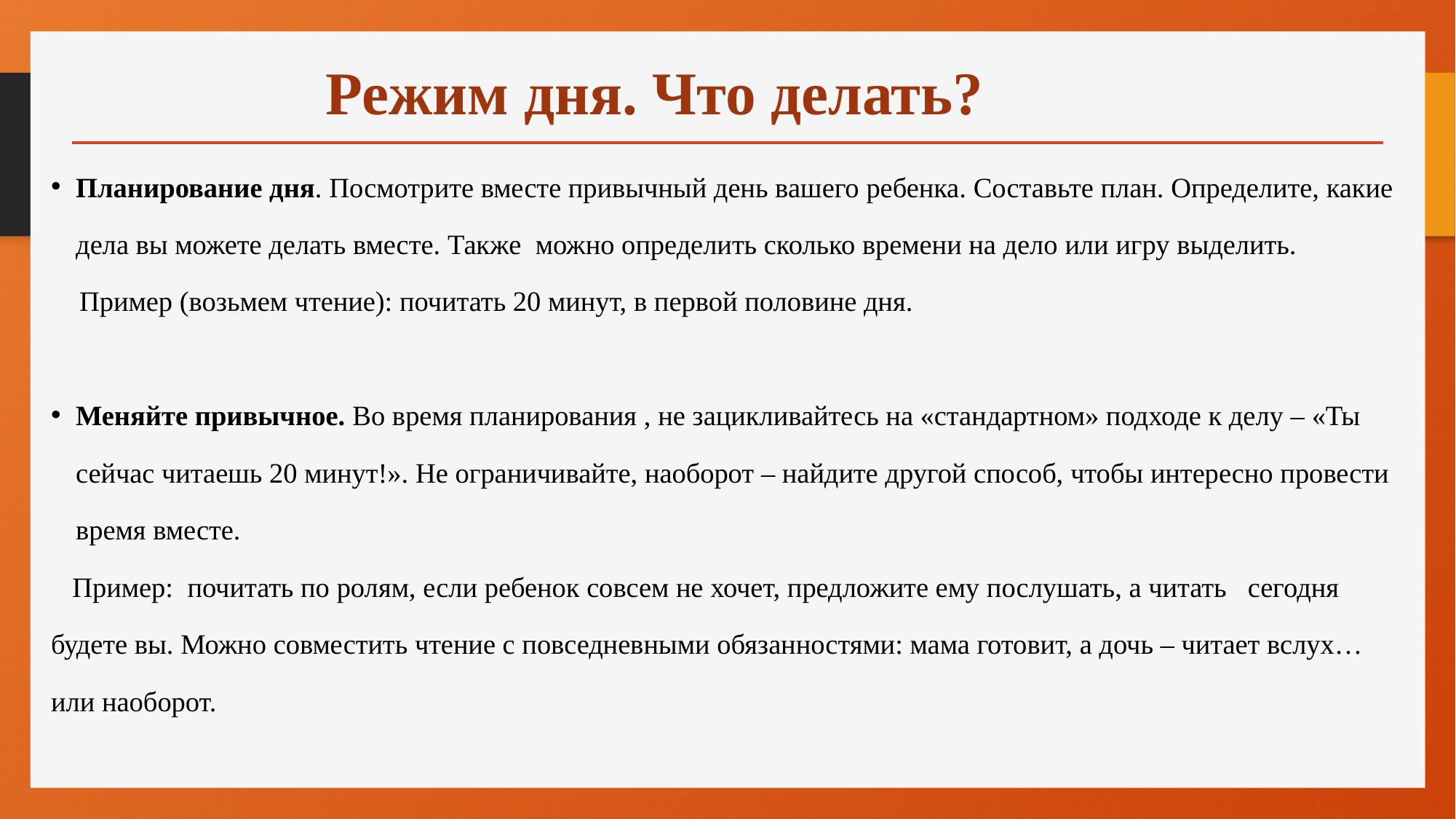

# Режим дня. Что делать?
Планирование дня. Посмотрите вместе привычный день вашего ребенка. Составьте план. Определите, какие дела вы можете делать вместе. Также  можно определить сколько времени на дело или игру выделить.
    Пример (возьмем чтение): почитать 20 минут, в первой половине дня.

Меняйте привычное. Во время планирования , не зацикливайтесь на «стандартном» подходе к делу – «Ты сейчас читаешь 20 минут!». Не ограничивайте, наоборот – найдите другой способ, чтобы интересно провести время вместе.
   Пример:  почитать по ролям, если ребенок совсем не хочет, предложите ему послушать, а читать   сегодня будете вы. Можно совместить чтение с повседневными обязанностями: мама готовит, а дочь – читает вслух… или наоборот.